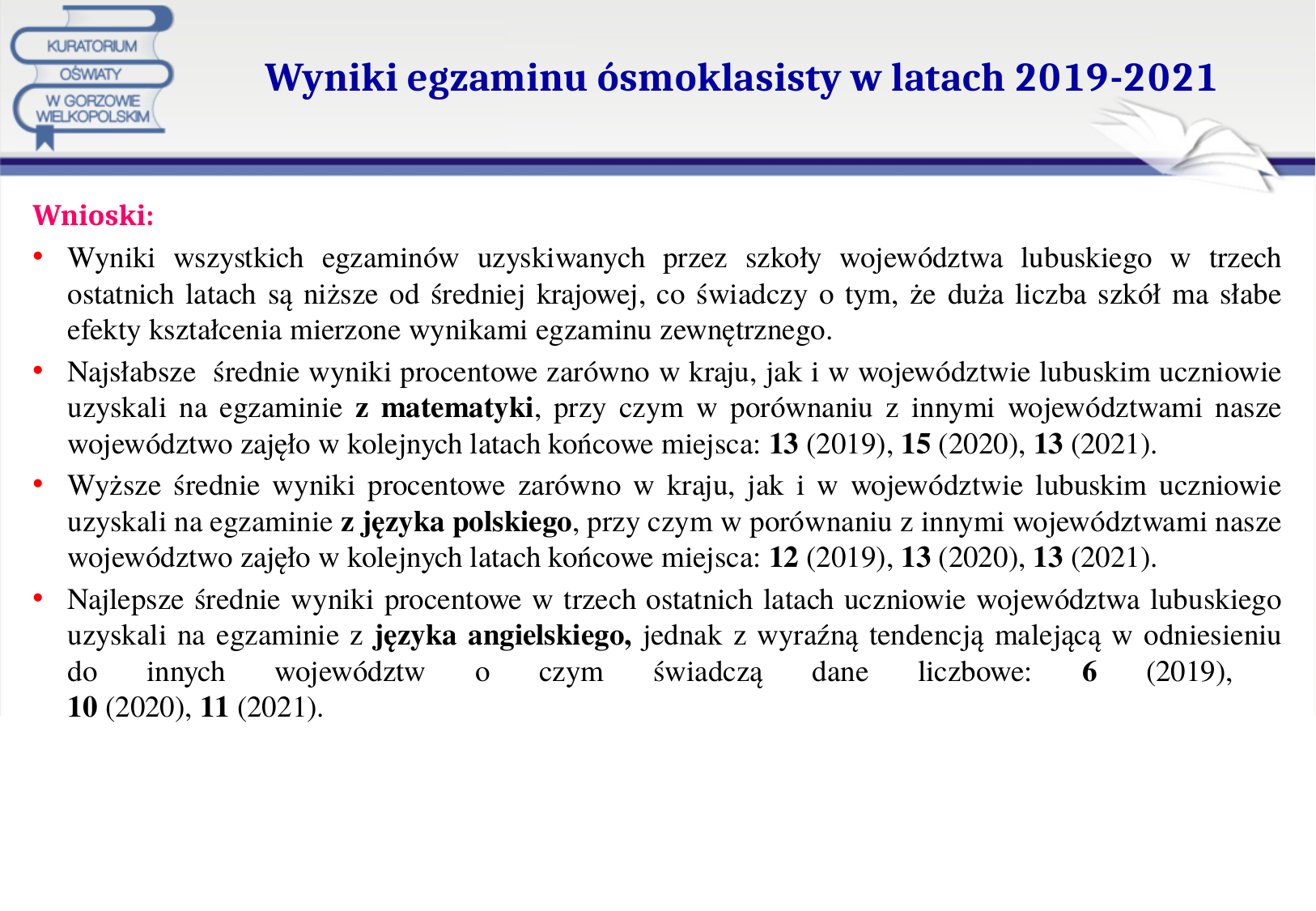

# Wyniki egzaminu ósmoklasisty w latach 2019-2021
Wnioski:
Wyniki wszystkich egzaminów uzyskiwanych przez szkoły województwa lubuskiego w trzech ostatnich latach są niższe od średniej krajowej, co świadczy o tym, że duża liczba szkół ma słabe efekty kształcenia mierzone wynikami egzaminu zewnętrznego.
Najsłabsze  średnie wyniki procentowe zarówno w kraju, jak i w województwie lubuskim uczniowie uzyskali na egzaminie z matematyki, przy czym w porównaniu z innymi województwami nasze województwo zajęło w kolejnych latach końcowe miejsca: 13 (2019), 15 (2020), 13 (2021).
Wyższe średnie wyniki procentowe zarówno w kraju, jak i w województwie lubuskim uczniowie uzyskali na egzaminie z języka polskiego, przy czym w porównaniu z innymi województwami nasze województwo zajęło w kolejnych latach końcowe miejsca: 12 (2019), 13 (2020), 13 (2021).
Najlepsze średnie wyniki procentowe w trzech ostatnich latach uczniowie województwa lubuskiego uzyskali na egzaminie z języka angielskiego, jednak z wyraźną tendencją malejącą w odniesieniu do innych województw o czym świadczą dane liczbowe: 6 (2019),
10 (2020), 11 (2021).